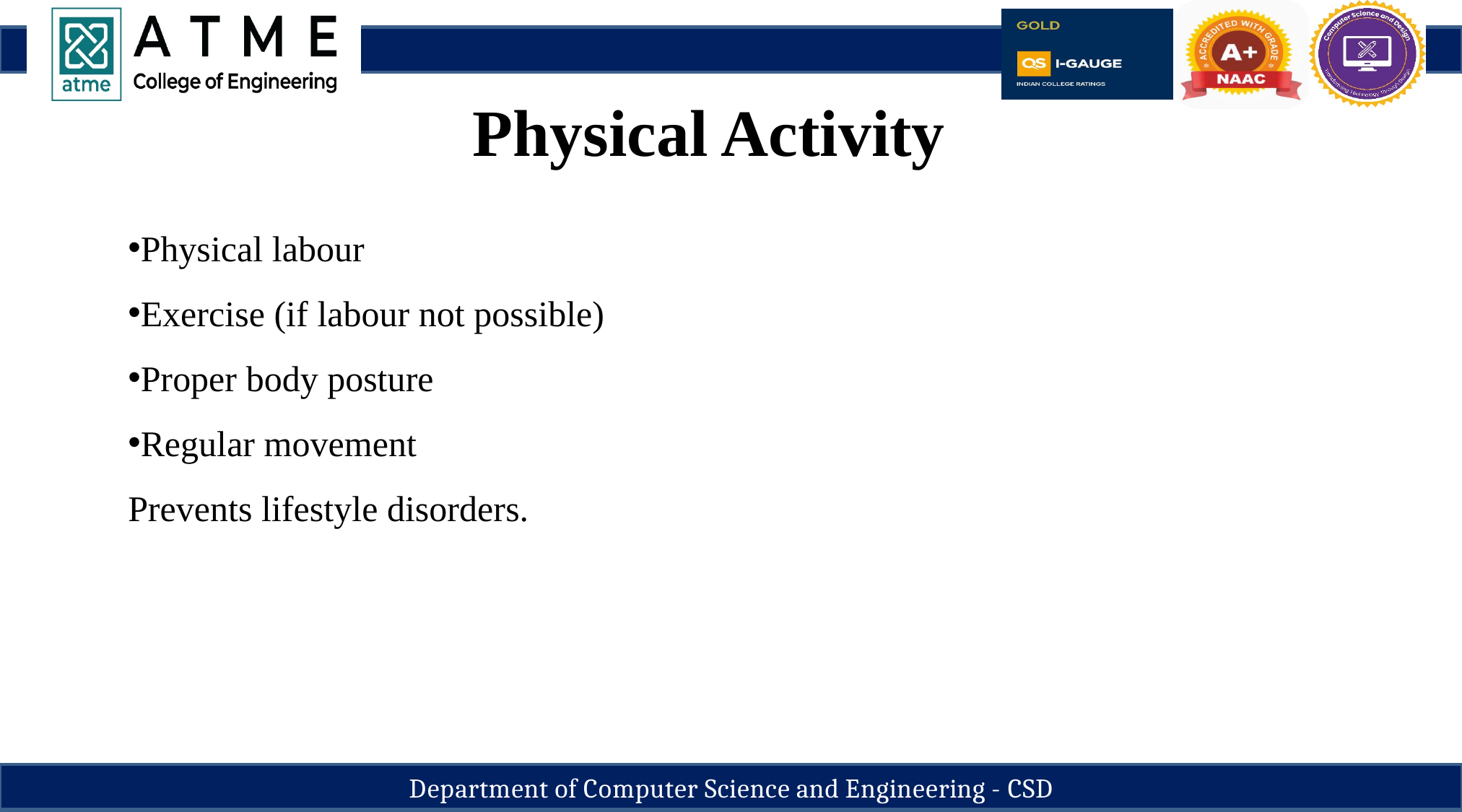

Physical Activity
Physical labour
Exercise (if labour not possible)
Proper body posture
Regular movement
Prevents lifestyle disorders.
Department of Computer Science and Engineering - CSD